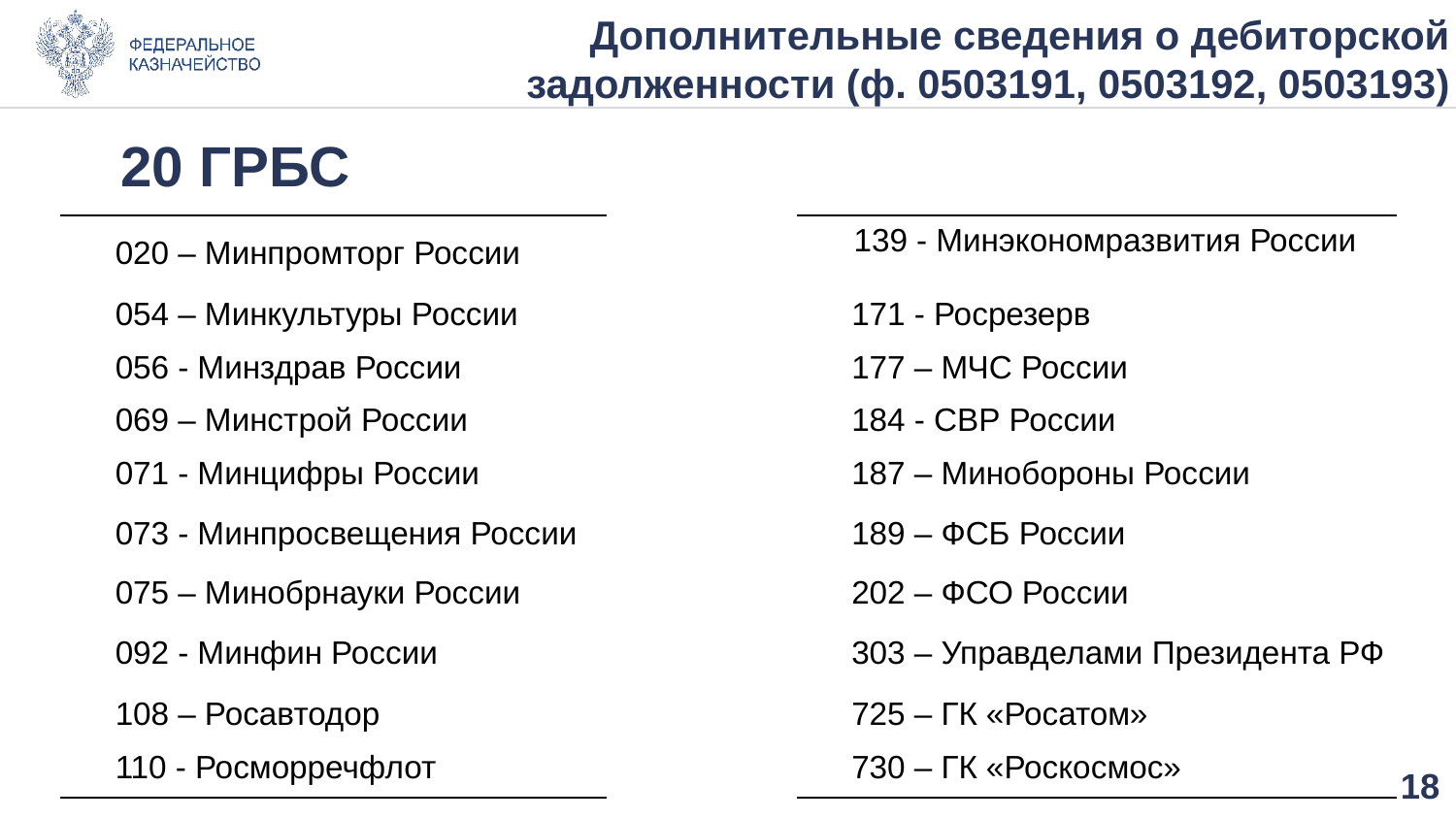

# Дополнительные сведения о дебиторской задолженности (ф. 0503191, 0503192, 0503193)
20 ГРБС
| 020 – Минпромторг России |  | 139 - Минэкономразвития России |
| --- | --- | --- |
| 054 – Минкультуры России |  | 171 - Росрезерв |
| 056 - Минздрав России |  | 177 – МЧС России |
| 069 – Минстрой России |  | 184 - СВР России |
| 071 - Минцифры России |  | 187 – Минобороны России |
| 073 - Минпросвещения России |  | 189 – ФСБ России |
| 075 – Минобрнауки России |  | 202 – ФСО России |
| 092 - Минфин России |  | 303 – Управделами Президента РФ |
| 108 – Росавтодор |  | 725 – ГК «Росатом» |
| 110 - Росморречфлот |  | 730 – ГК «Роскосмос» |
18